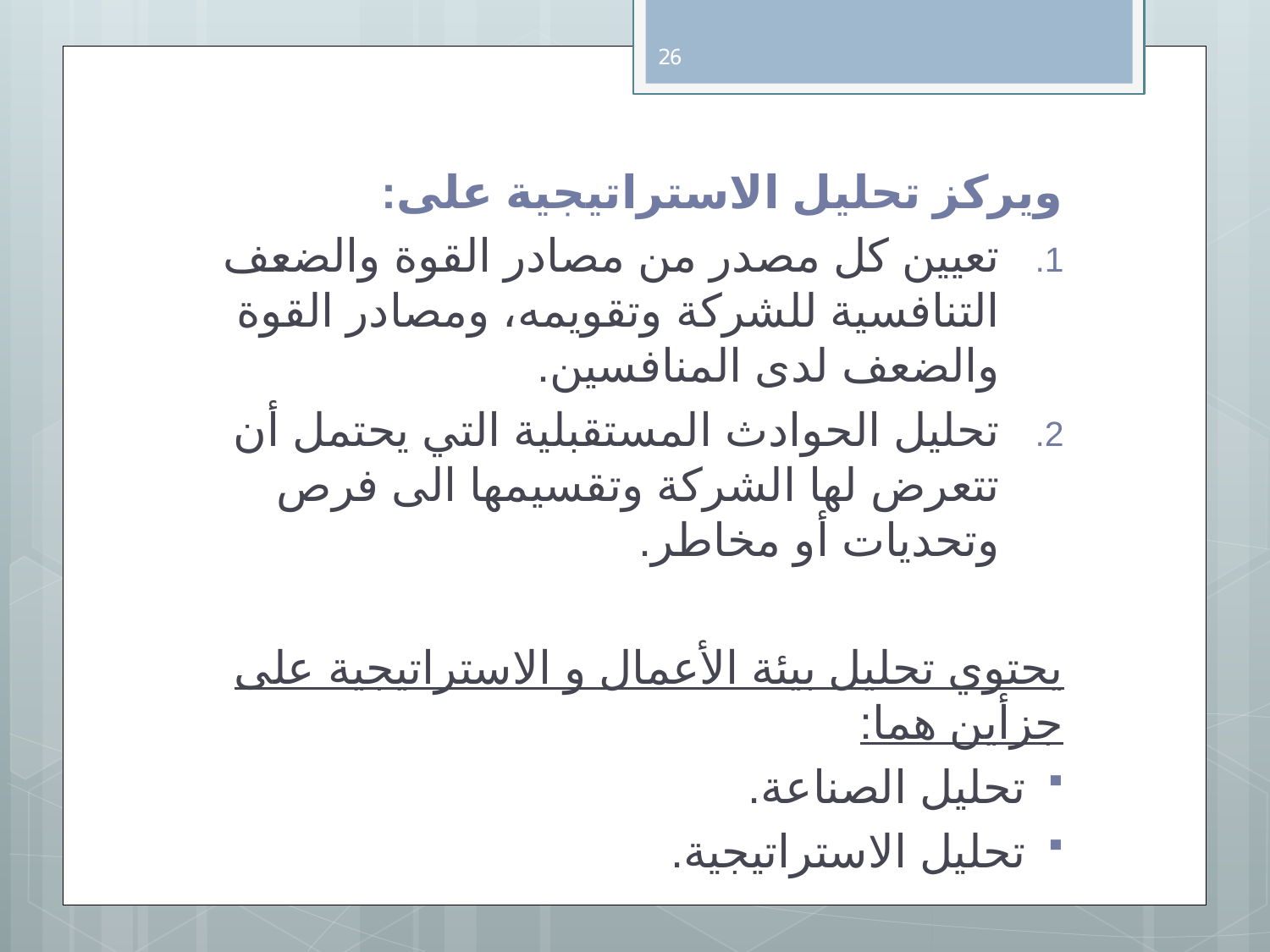

26
ويركز تحليل الاستراتيجية على:
تعيين كل مصدر من مصادر القوة والضعف التنافسية للشركة وتقويمه، ومصادر القوة والضعف لدى المنافسين.
تحليل الحوادث المستقبلية التي يحتمل أن تتعرض لها الشركة وتقسيمها الى فرص وتحديات أو مخاطر.

يحتوي تحليل بيئة الأعمال و الاستراتيجية على جزأين هما:
تحليل الصناعة.
تحليل الاستراتيجية.